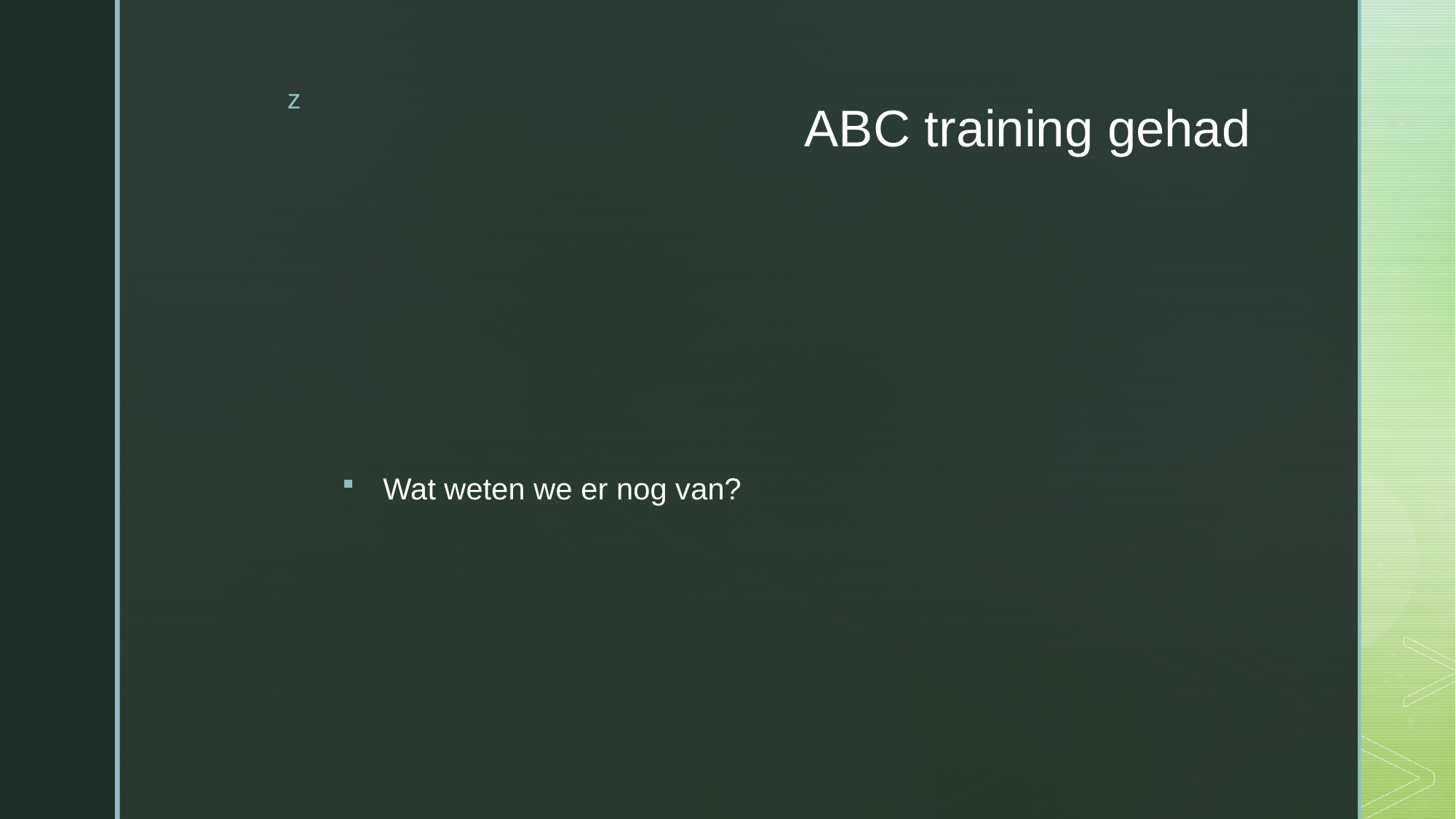

# ABC training gehad
Wat weten we er nog van?